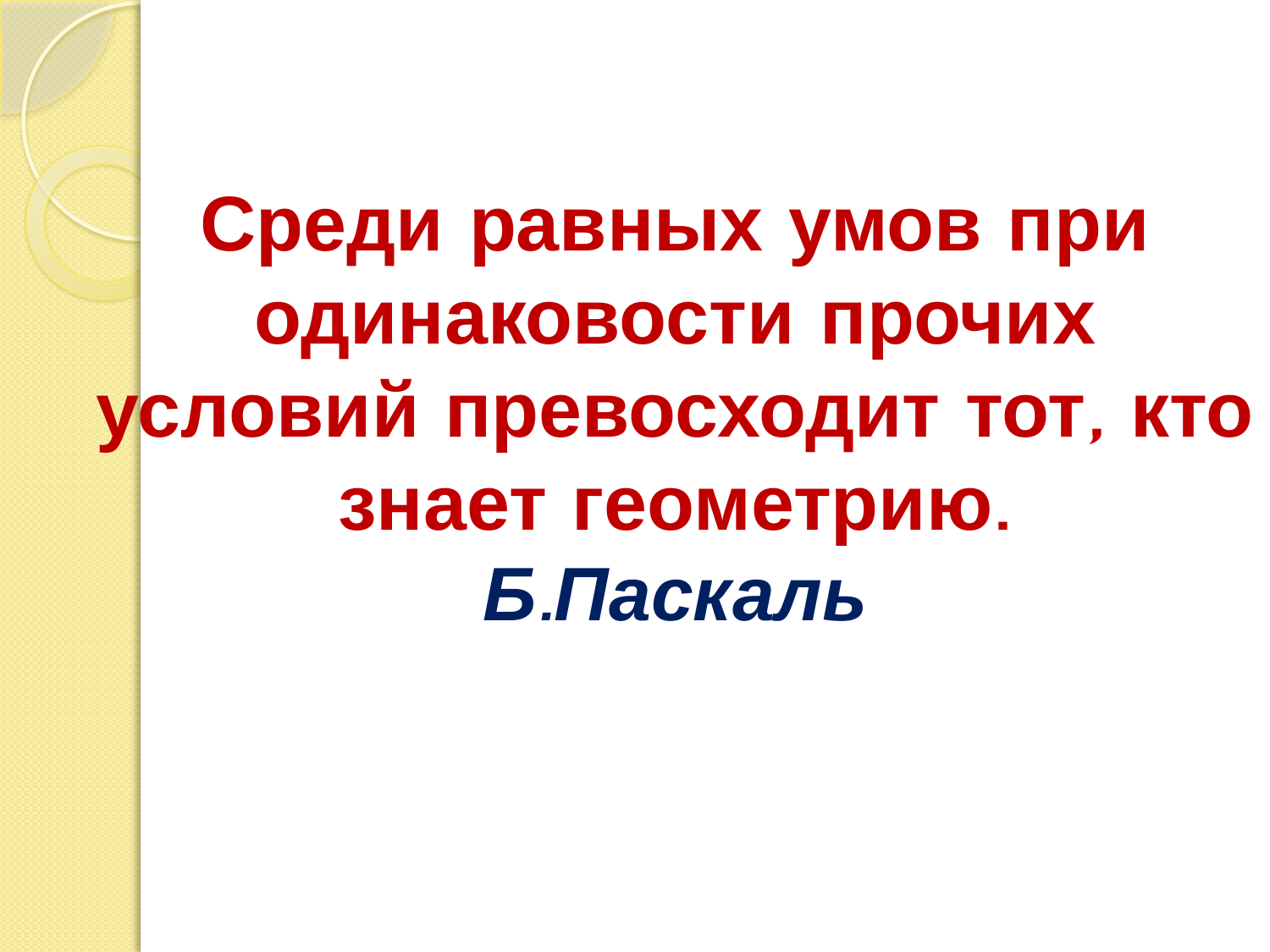

# Среди равных умов при одинаковости прочих условий превосходит тот, кто знает геометрию. Б.Паскаль